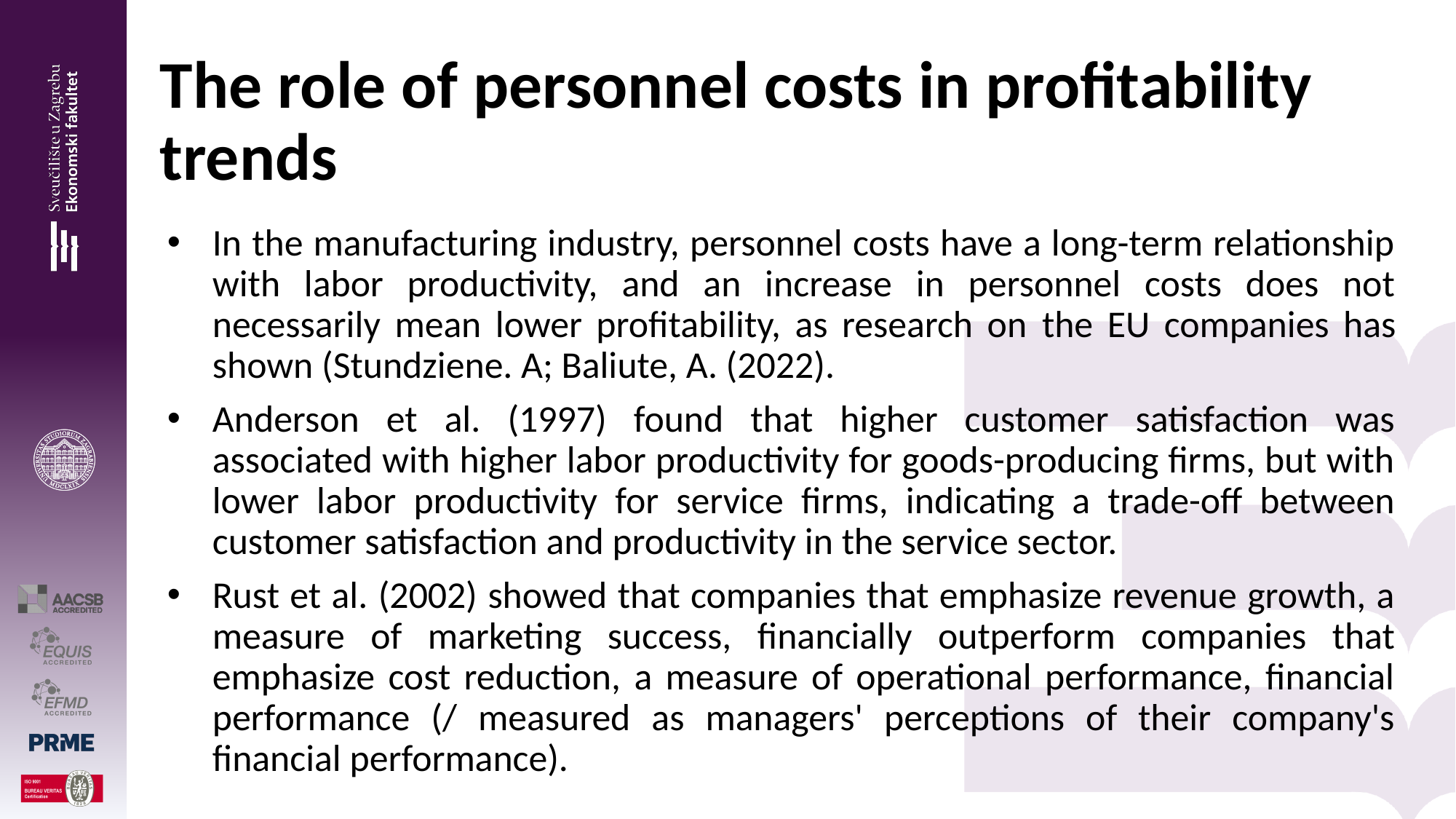

# The role of personnel costs in profitability trends
In the manufacturing industry, personnel costs have a long-term relationship with labor productivity, and an increase in personnel costs does not necessarily mean lower profitability, as research on the EU companies has shown (Stundziene. A; Baliute, A. (2022).
Anderson et al. (1997) found that higher customer satisfaction was associated with higher labor productivity for goods-producing firms, but with lower labor productivity for service firms, indicating a trade-off between customer satisfaction and productivity in the service sector.
Rust et al. (2002) showed that companies that emphasize revenue growth, a measure of marketing success, financially outperform companies that emphasize cost reduction, a measure of operational performance, financial performance (/ measured as managers' perceptions of their company's financial performance).